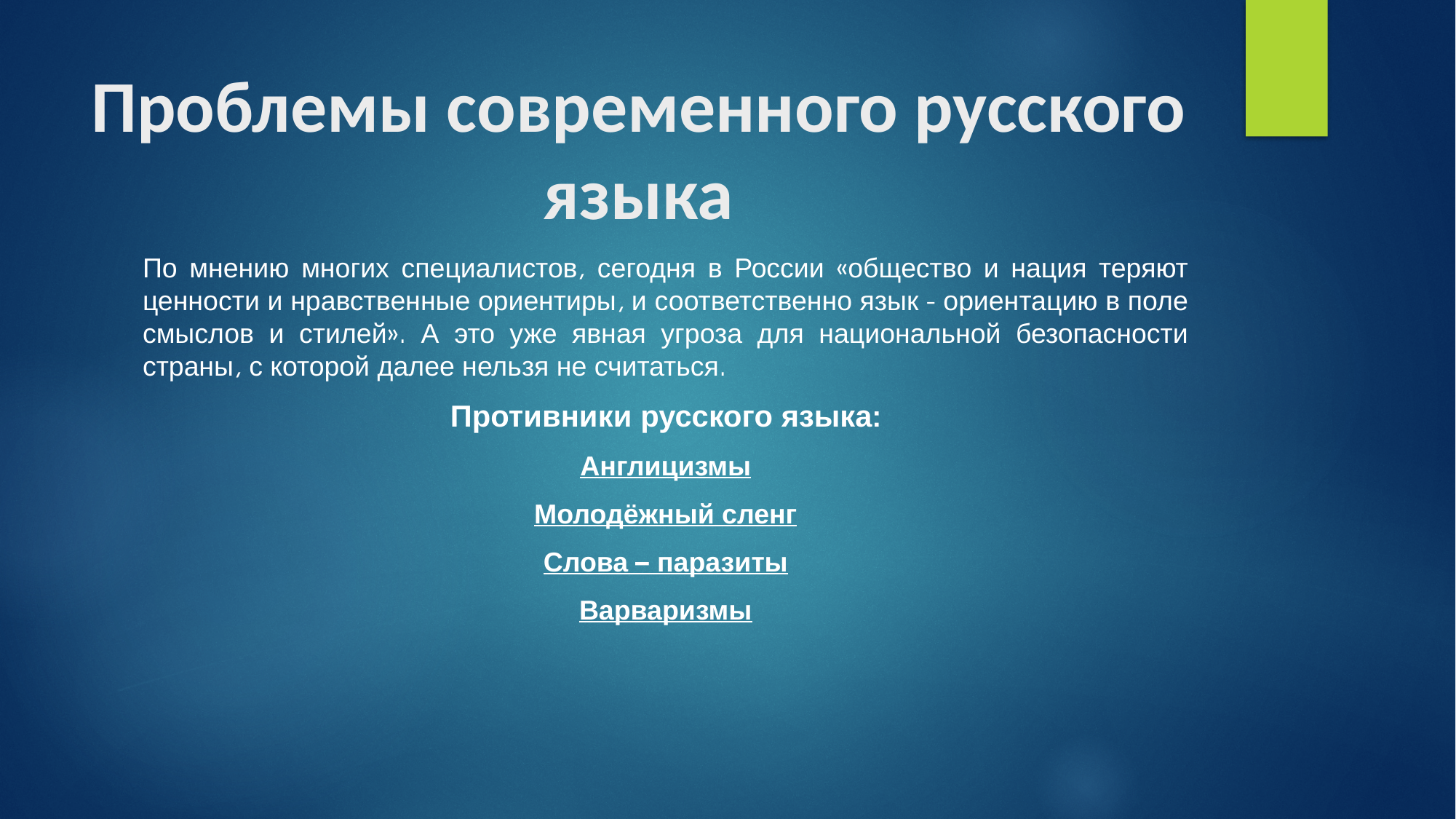

# Проблемы современного русского языка
По мнению многих специалистов, сегодня в России «общество и нация теряют ценности и нравственные ориентиры, и соответственно язык - ориентацию в поле смыслов и стилей». А это уже явная угроза для национальной безопасности страны, с которой далее нельзя не считаться.
Противники русского языка:
Англицизмы
Молодёжный сленг
Слова – паразиты
Варваризмы